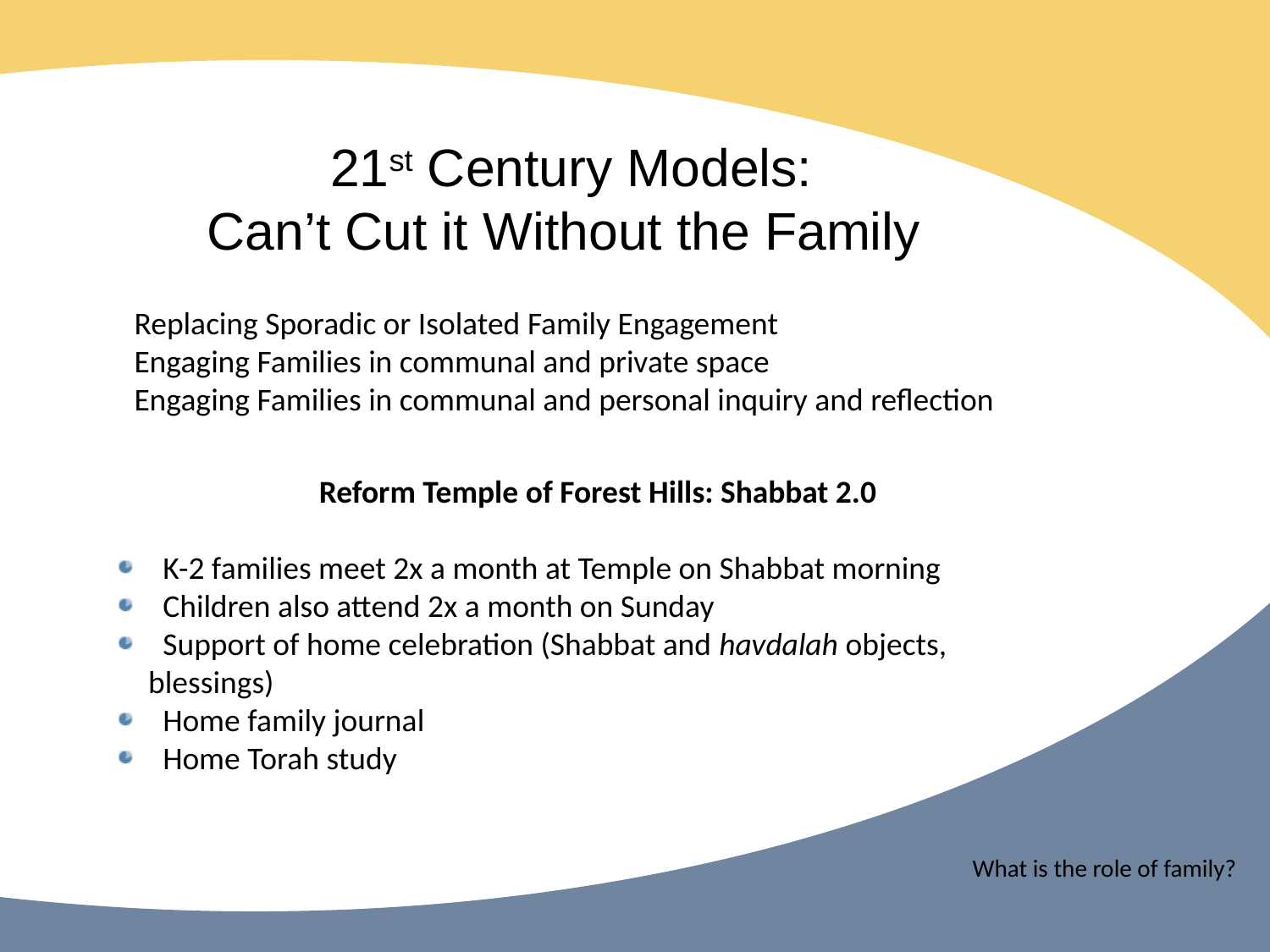

21st Century Models:
Can’t Cut it Without the Family
Replacing Sporadic or Isolated Family Engagement
Engaging Families in communal and private space
Engaging Families in communal and personal inquiry and reflection
Reform Temple of Forest Hills: Shabbat 2.0

  K-2 families meet 2x a month at Temple on Shabbat morning
  Children also attend 2x a month on Sunday
  Support of home celebration (Shabbat and havdalah objects, blessings)
  Home family journal
  Home Torah study

What is the role of family?